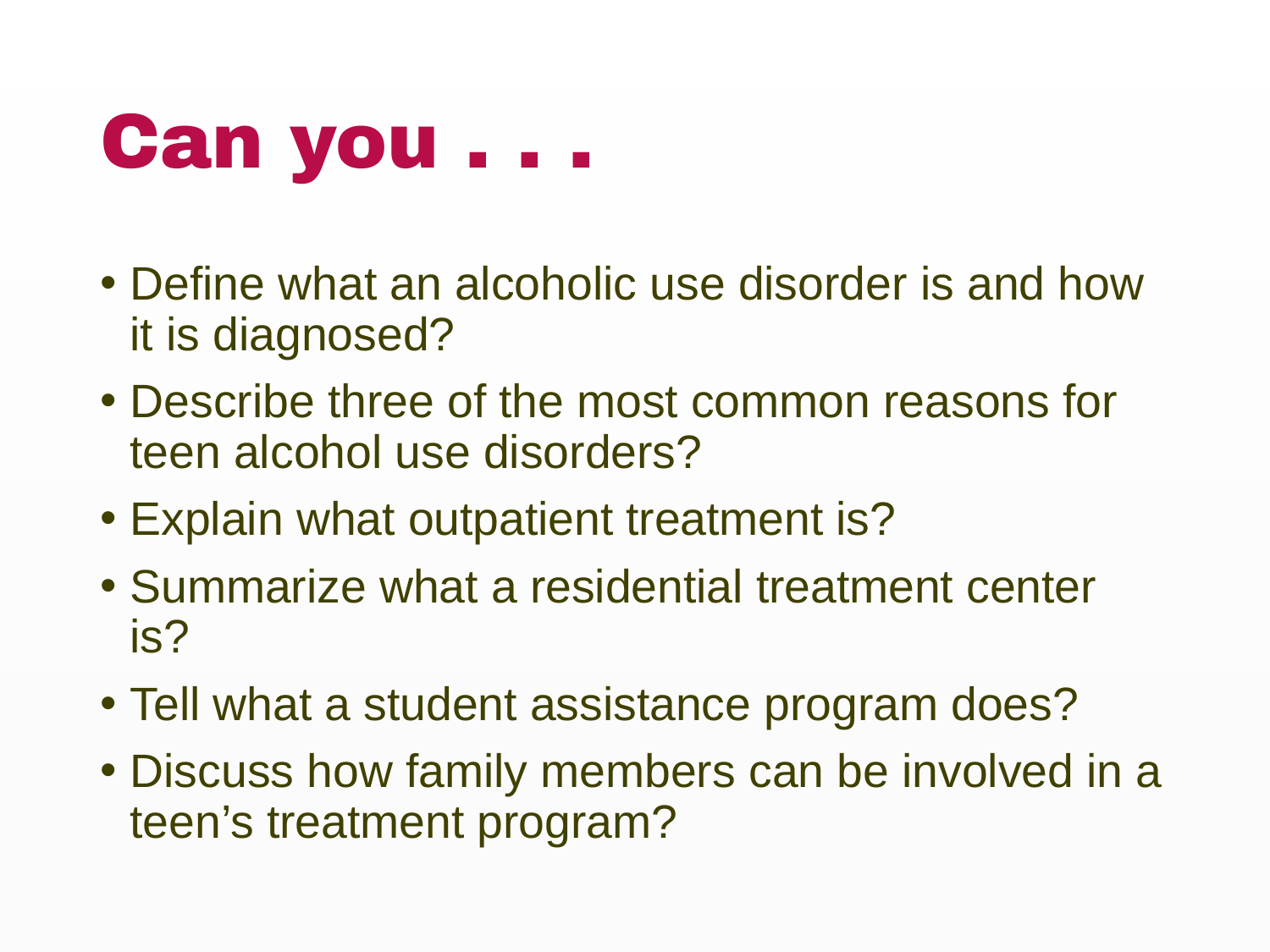

# Can you . . .
Define what an alcoholic use disorder is and how it is diagnosed?
Describe three of the most common reasons for teen alcohol use disorders?
Explain what outpatient treatment is?
Summarize what a residential treatment center is?
Tell what a student assistance program does?
Discuss how family members can be involved in a teen’s treatment program?